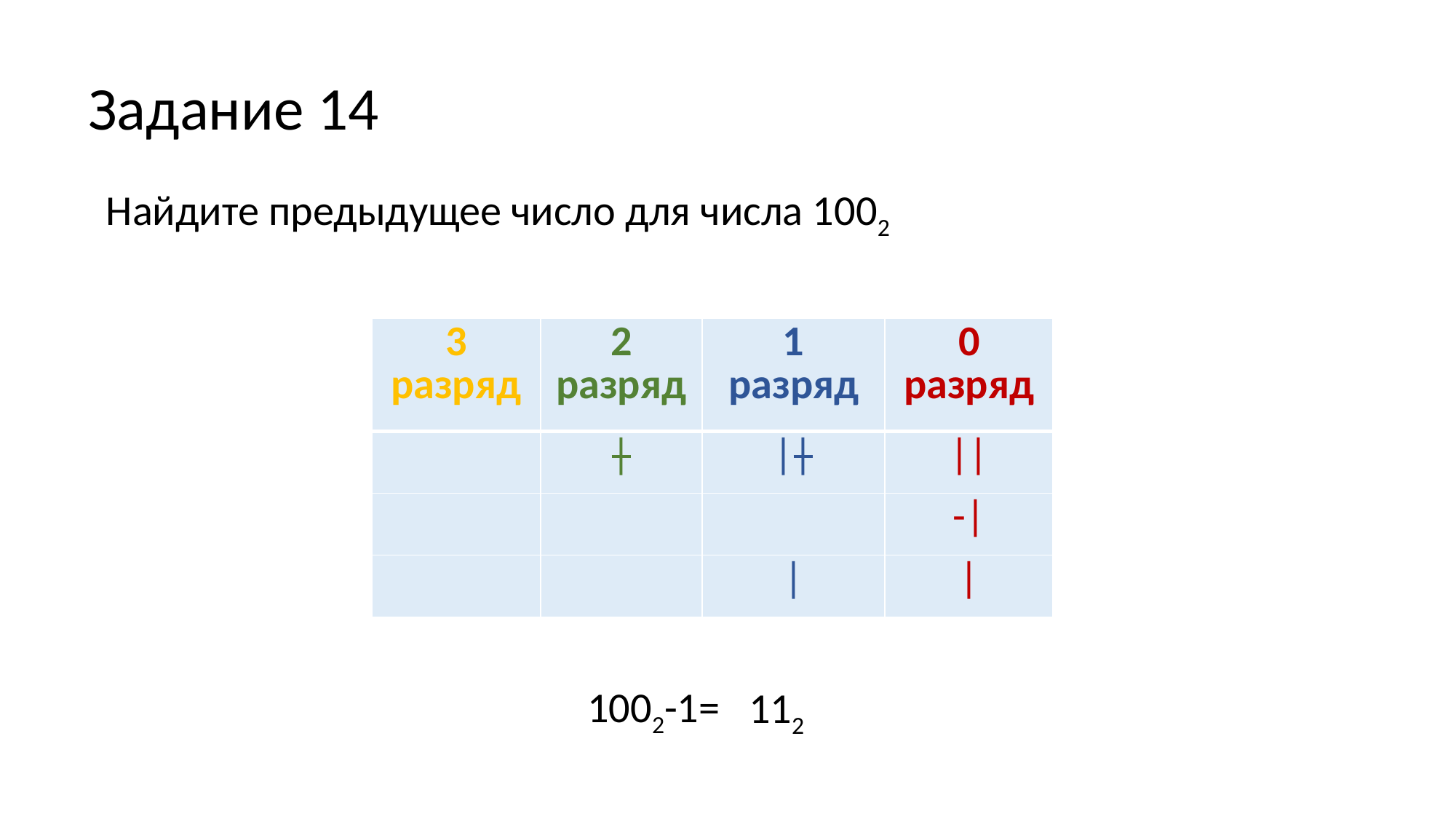

# Задание 14
 Найдите предыдущее число для числа 1002
| 3 разряд | 2 разряд | 1 разряд | 0 разряд |
| --- | --- | --- | --- |
|  | | | || |  |
|  |  |  | -| |
|  |  |  |  |
| 3 разряд | 2 разряд | 1 разряд | 0 разряд |
| --- | --- | --- | --- |
|  | | |  |  |
|  |  |  | -| |
|  |  |  |  |
| 3 разряд | 2 разряд | 1 разряд | 0 разряд |
| --- | --- | --- | --- |
|  | | | || | || |
|  |  |  | -| |
|  |  |  |  |
| 3 разряд | 2 разряд | 1 разряд | 0 разряд |
| --- | --- | --- | --- |
|  | | | || | || |
|  |  |  | -| |
|  |  | | | | |
1002-1=

112